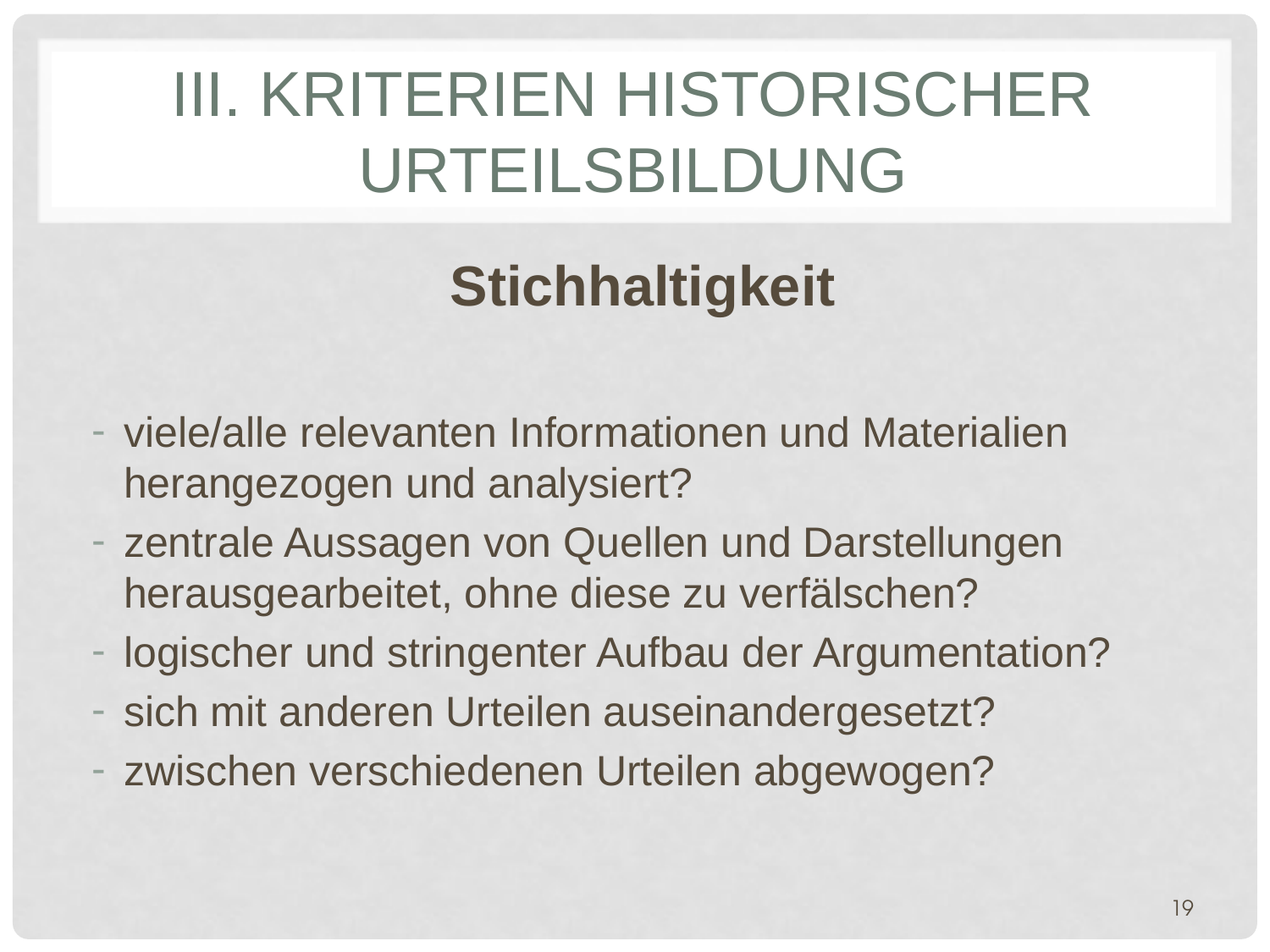

# III. Kriterien historischer Urteilsbildung
Stichhaltigkeit

viele/alle relevanten Informationen und Materialien herangezogen und analysiert?
zentrale Aussagen von Quellen und Darstellungen herausgearbeitet, ohne diese zu verfälschen?
logischer und stringenter Aufbau der Argumentation?
sich mit anderen Urteilen auseinandergesetzt?
zwischen verschiedenen Urteilen abgewogen?

19